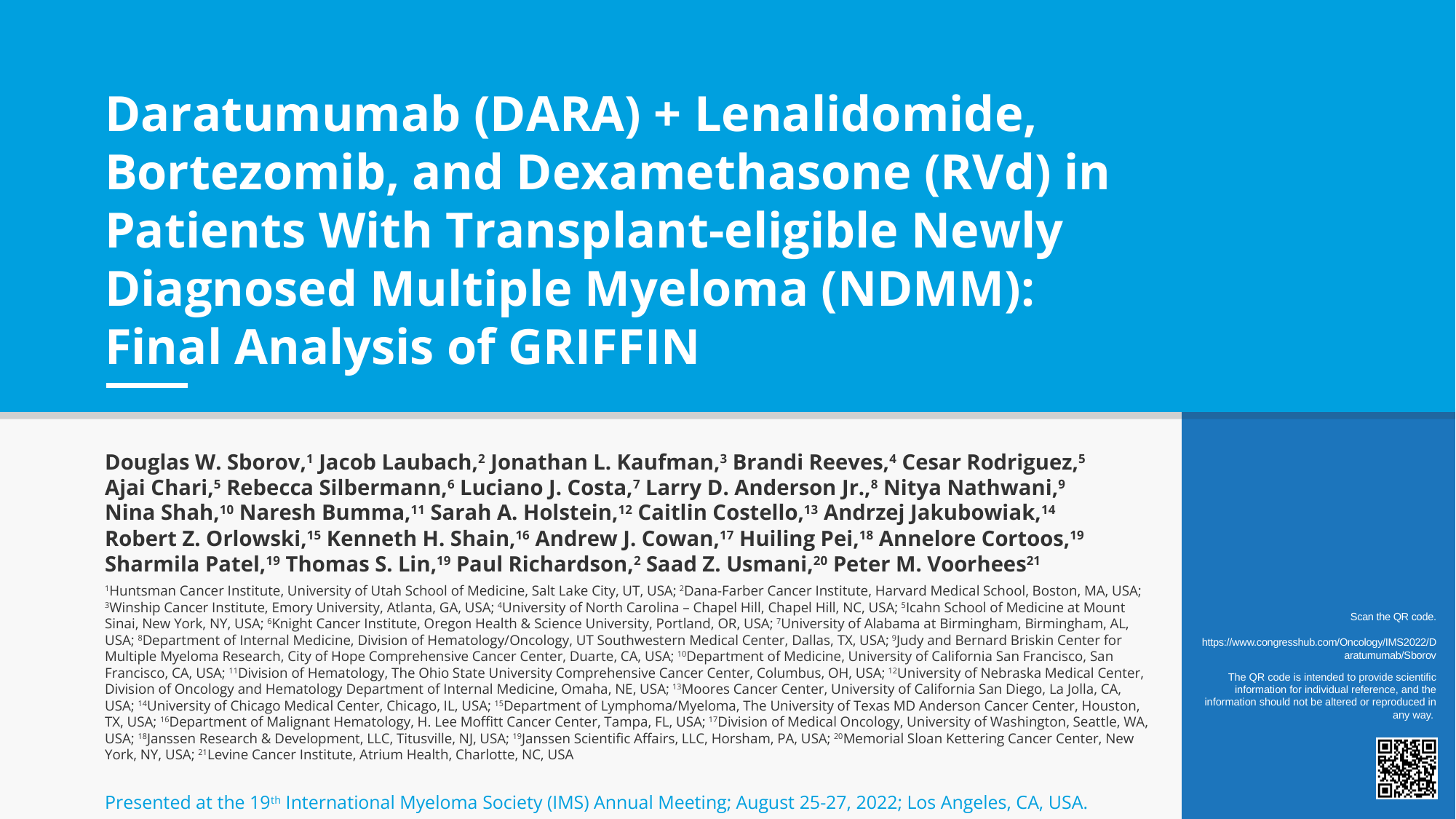

# Daratumumab (DARA) + Lenalidomide, Bortezomib, and Dexamethasone (RVd) in Patients With Transplant-eligible Newly Diagnosed Multiple Myeloma (NDMM): Final Analysis of GRIFFIN
Douglas W. Sborov,1 Jacob Laubach,2 Jonathan L. Kaufman,3 Brandi Reeves,4 Cesar Rodriguez,5
Ajai Chari,5 Rebecca Silbermann,6 Luciano J. Costa,7 Larry D. Anderson Jr.,8 Nitya Nathwani,9
Nina Shah,10 Naresh Bumma,11 Sarah A. Holstein,12 Caitlin Costello,13 Andrzej Jakubowiak,14
Robert Z. Orlowski,15 Kenneth H. Shain,16 Andrew J. Cowan,17 Huiling Pei,18 Annelore Cortoos,19 Sharmila Patel,19 Thomas S. Lin,19 Paul Richardson,2 Saad Z. Usmani,20 Peter M. Voorhees21
1Huntsman Cancer Institute, University of Utah School of Medicine, Salt Lake City, UT, USA; 2Dana-Farber Cancer Institute, Harvard Medical School, Boston, MA, USA; 3Winship Cancer Institute, Emory University, Atlanta, GA, USA; 4University of North Carolina – Chapel Hill, Chapel Hill, NC, USA; 5Icahn School of Medicine at Mount Sinai, New York, NY, USA; 6Knight Cancer Institute, Oregon Health & Science University, Portland, OR, USA; 7University of Alabama at Birmingham, Birmingham, AL, USA; 8Department of Internal Medicine, Division of Hematology/Oncology, UT Southwestern Medical Center, Dallas, TX, USA; 9Judy and Bernard Briskin Center for Multiple Myeloma Research, City of Hope Comprehensive Cancer Center, Duarte, CA, USA; 10Department of Medicine, University of California San Francisco, San Francisco, CA, USA; 11Division of Hematology, The Ohio State University Comprehensive Cancer Center, Columbus, OH, USA; 12University of Nebraska Medical Center, Division of Oncology and Hematology Department of Internal Medicine, Omaha, NE, USA; 13Moores Cancer Center, University of California San Diego, La Jolla, CA, USA; 14University of Chicago Medical Center, Chicago, IL, USA; 15Department of Lymphoma/Myeloma, The University of Texas MD Anderson Cancer Center, Houston, TX, USA; 16Department of Malignant Hematology, H. Lee Moffitt Cancer Center, Tampa, FL, USA; 17Division of Medical Oncology, University of Washington, Seattle, WA, USA; 18Janssen Research & Development, LLC, Titusville, NJ, USA; 19Janssen Scientific Affairs, LLC, Horsham, PA, USA; 20Memorial Sloan Kettering Cancer Center, New York, NY, USA; 21Levine Cancer Institute, Atrium Health, Charlotte, NC, USA
Presented at the 19th International Myeloma Society (IMS) Annual Meeting; August 25-27, 2022; Los Angeles, CA, USA.